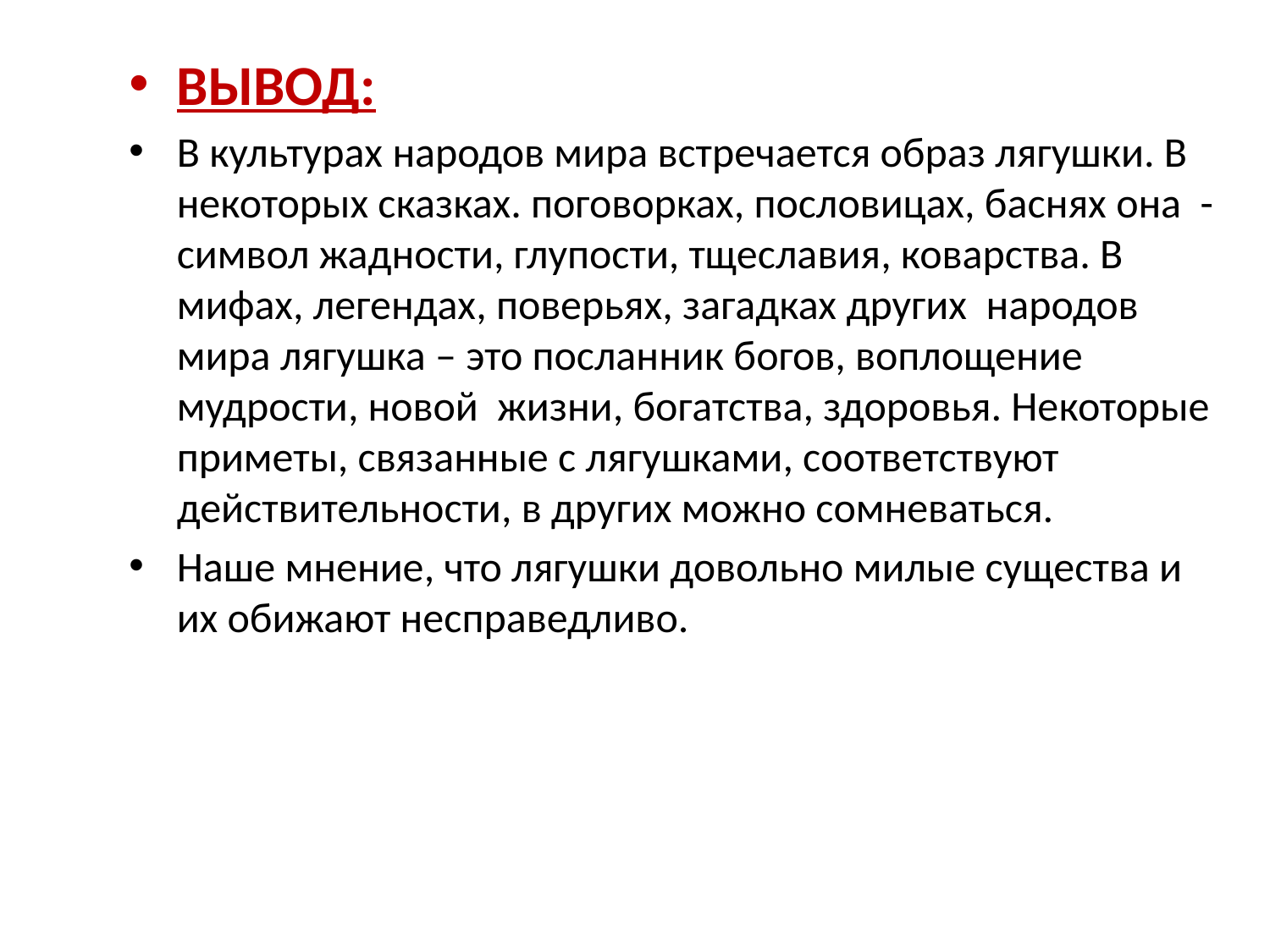

#
ВЫВОД:
В культурах народов мира встречается образ лягушки. В некоторых сказках. поговорках, пословицах, баснях она  - символ жадности, глупости, тщеславия, коварства. В мифах, легендах, поверьях, загадках других  народов мира лягушка – это посланник богов, воплощение  мудрости, новой  жизни, богатства, здоровья. Некоторые приметы, связанные с лягушками, соответствуют действительности, в других можно сомневаться.
Наше мнение, что лягушки довольно милые существа и их обижают несправедливо.